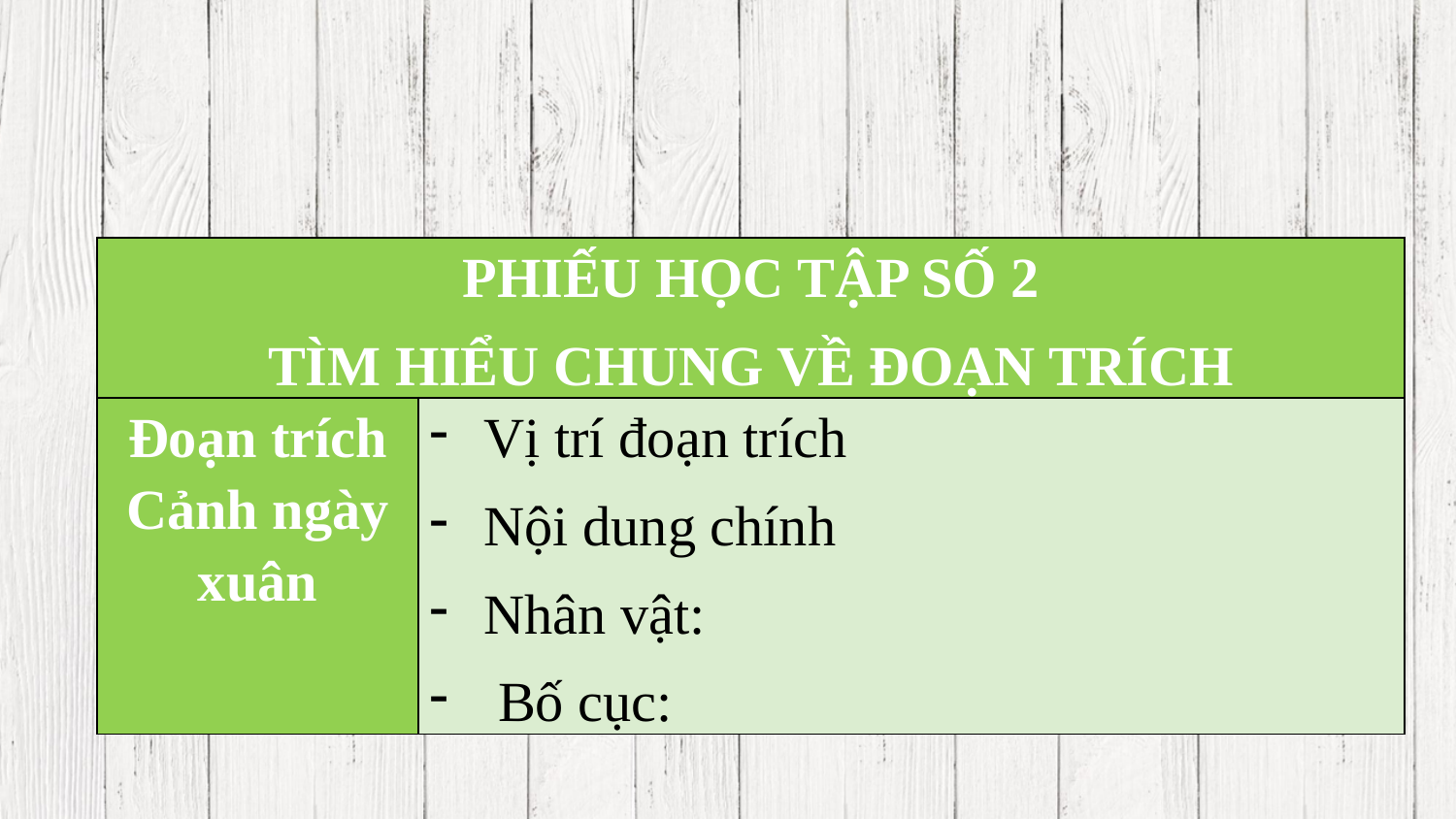

#
| PHIẾU HỌC TẬP SỐ 2 TÌM HIỂU CHUNG VỀ ĐOẠN TRÍCH |  |
| --- | --- |
| Đoạn trích Cảnh ngày xuân | Vị trí đoạn trích Nội dung chính Nhân vật: Bố cục: |